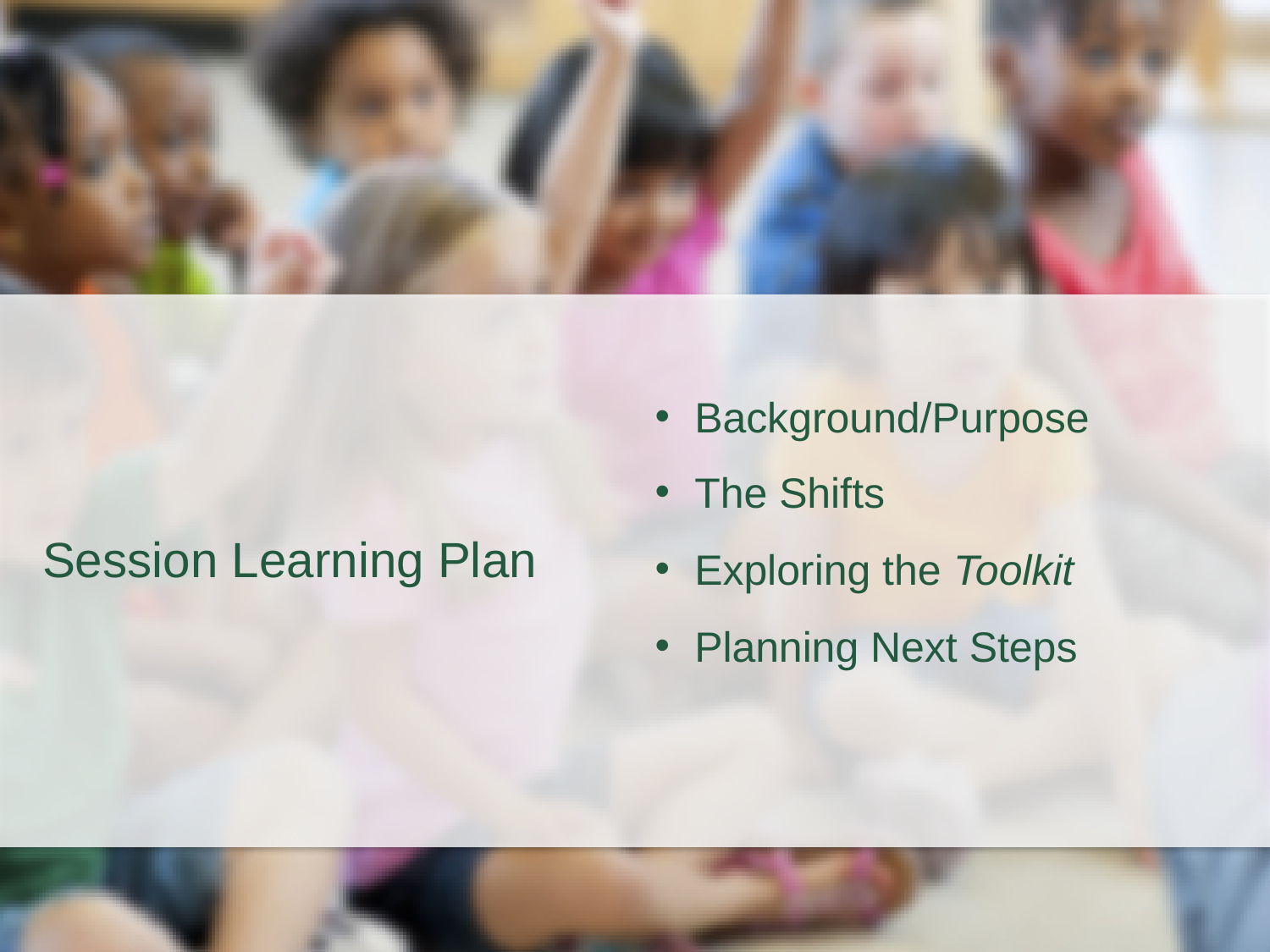

Background/Purpose
The Shifts
# Session Learning Plan
Exploring the Toolkit
Planning Next Steps